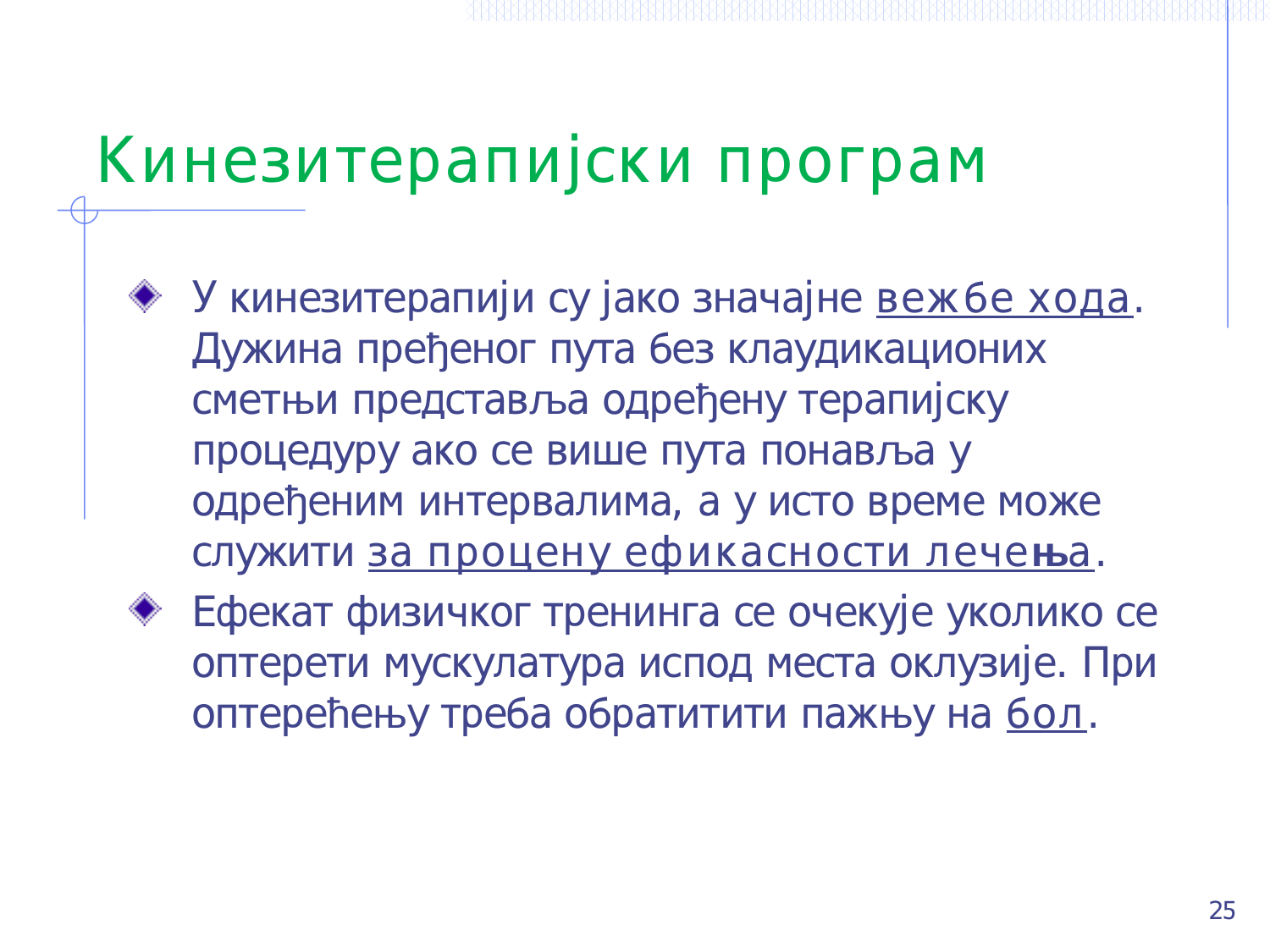

# Кинезитерапијски програм
У кинезитерапији су јако значајне вежбе хода. Дужина пређеног пута без клаудикационих сметњи представља одређену терапијску процедуру ако се више пута понавља у одређеним интервалима, а у исто време може служити за процену ефикасности лечења.
Ефекат физичког тренинга се очекује уколико се оптерети мускулатура испод места оклузије. При оптерећењу треба обратитити пажњу на бол.
25